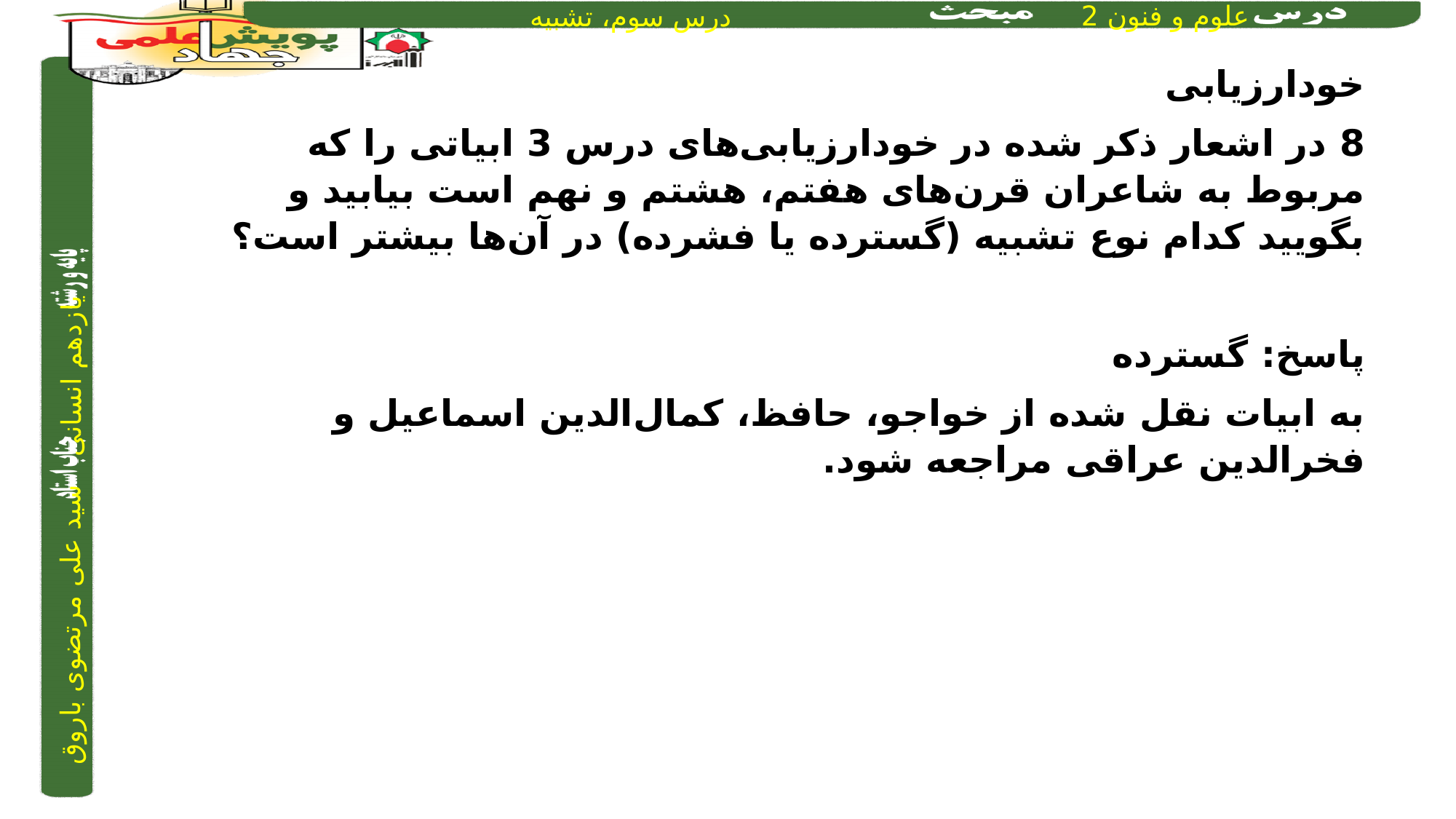

خودارزیابی
8 در اشعار ذکر شده در خودارزیابی‌های درس 3 ابیاتی را که مربوط به شاعران قرن‌های هفتم، هشتم و نهم است بیابید و بگویید کدام نوع تشبیه (گسترده یا فشرده) در آن‌ها بیشتر است؟

پاسخ: گسترده
به ابیات نقل شده از خواجو، حافظ، کمال‌الدین اسماعیل و فخرالدین عراقی مراجعه شود.